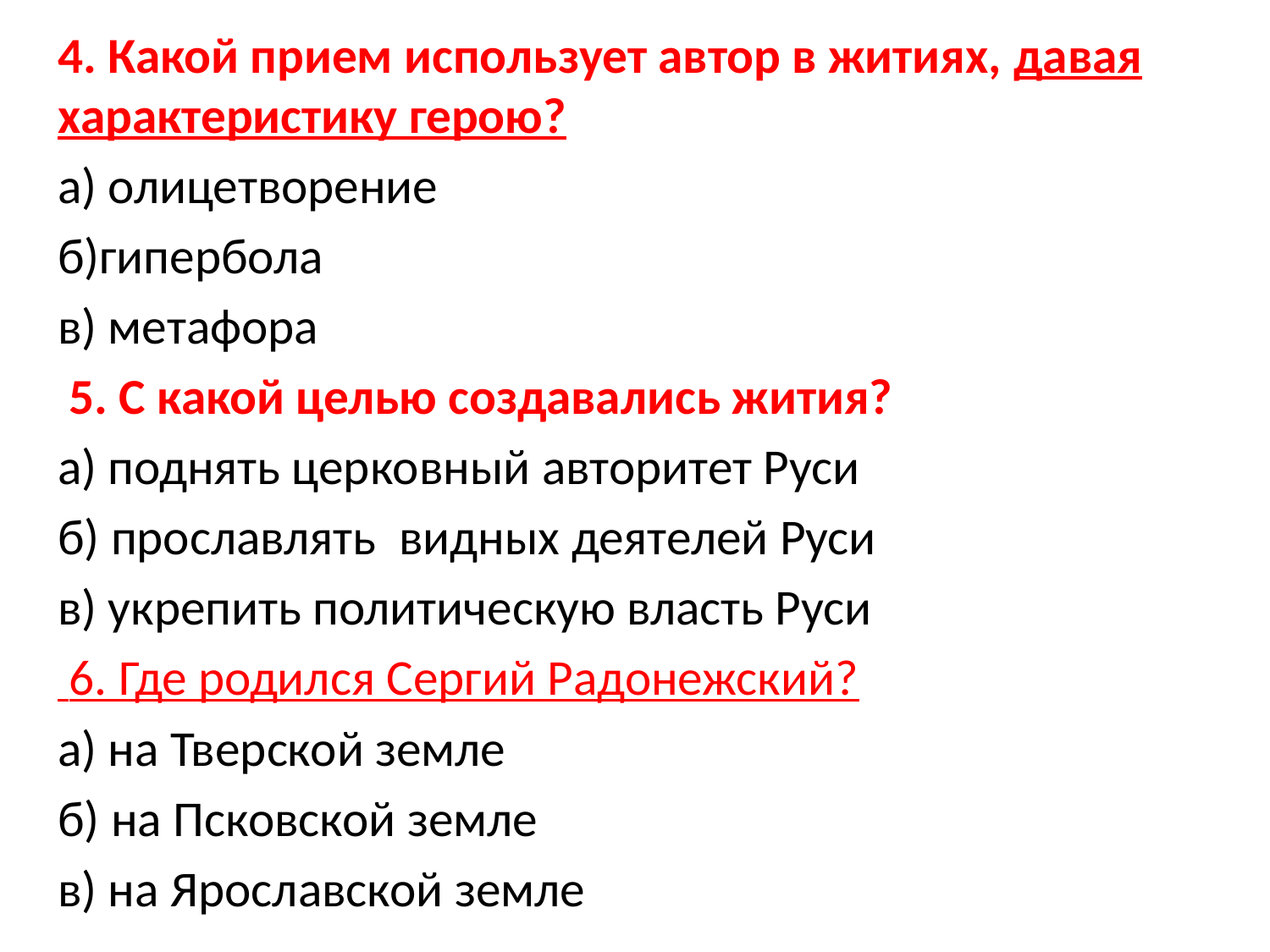

4. Какой прием использует автор в житиях, давая характеристику герою?
а) олицетворение
б)гипербола
в) метафора
 5. С какой целью создавались жития?
а) поднять церковный авторитет Руси
б) прославлять  видных деятелей Руси
в) укрепить политическую власть Руси
 6. Где родился Сергий Радонежский?
а) на Тверской земле
б) на Псковской земле
в) на Ярославской земле